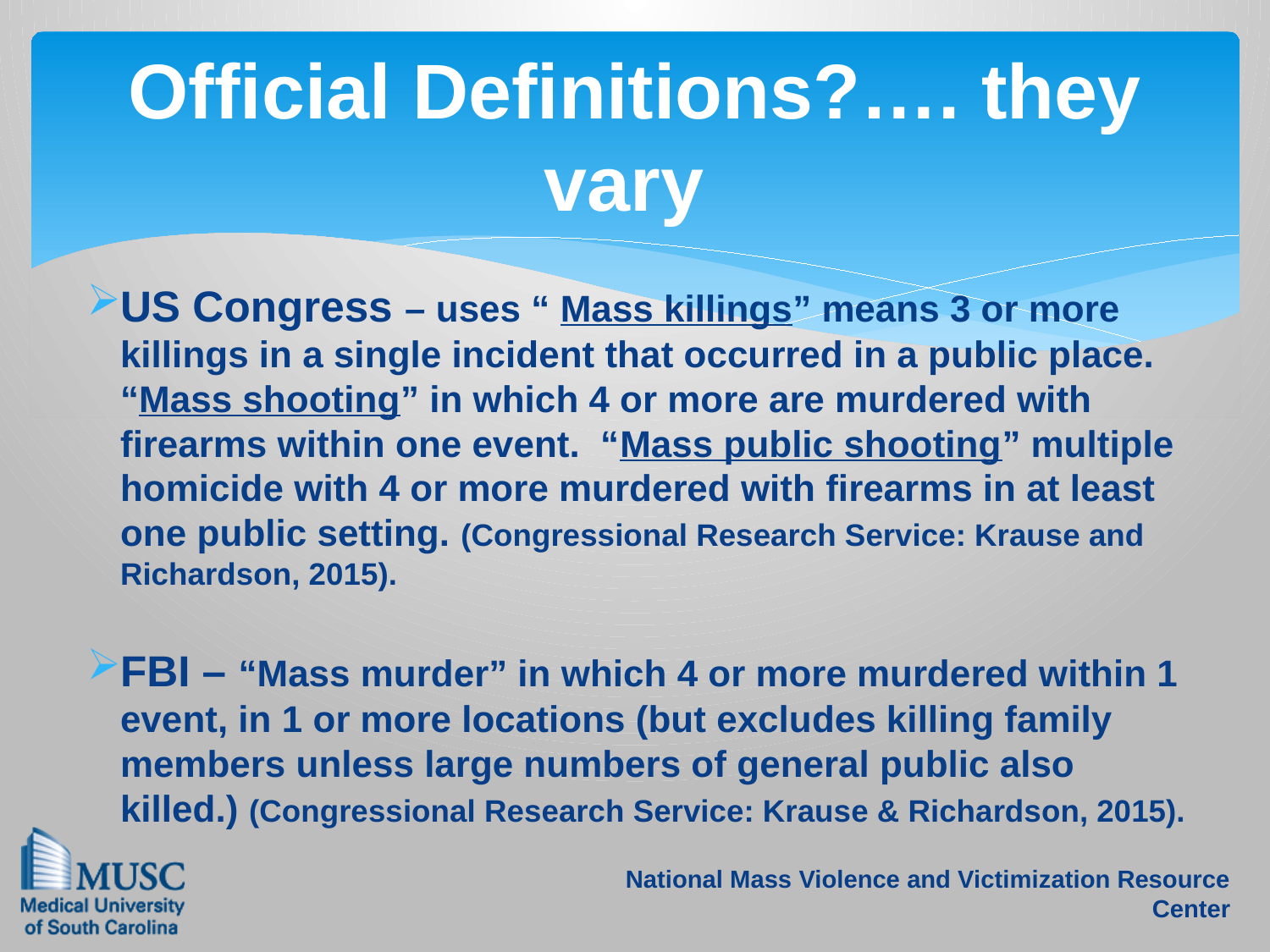

# Official Definitions?…. they vary

US Congress – uses “ Mass killings” means 3 or more killings in a single incident that occurred in a public place. “Mass shooting” in which 4 or more are murdered with firearms within one event.  “Mass public shooting” multiple homicide with 4 or more murdered with firearms in at least one public setting. (Congressional Research Service: Krause and Richardson, 2015).

FBI – “Mass murder” in which 4 or more murdered within 1 event, in 1 or more locations (but excludes killing family members unless large numbers of general public also killed.) (Congressional Research Service: Krause & Richardson, 2015).

National Mass Violence and Victimization Resource Center